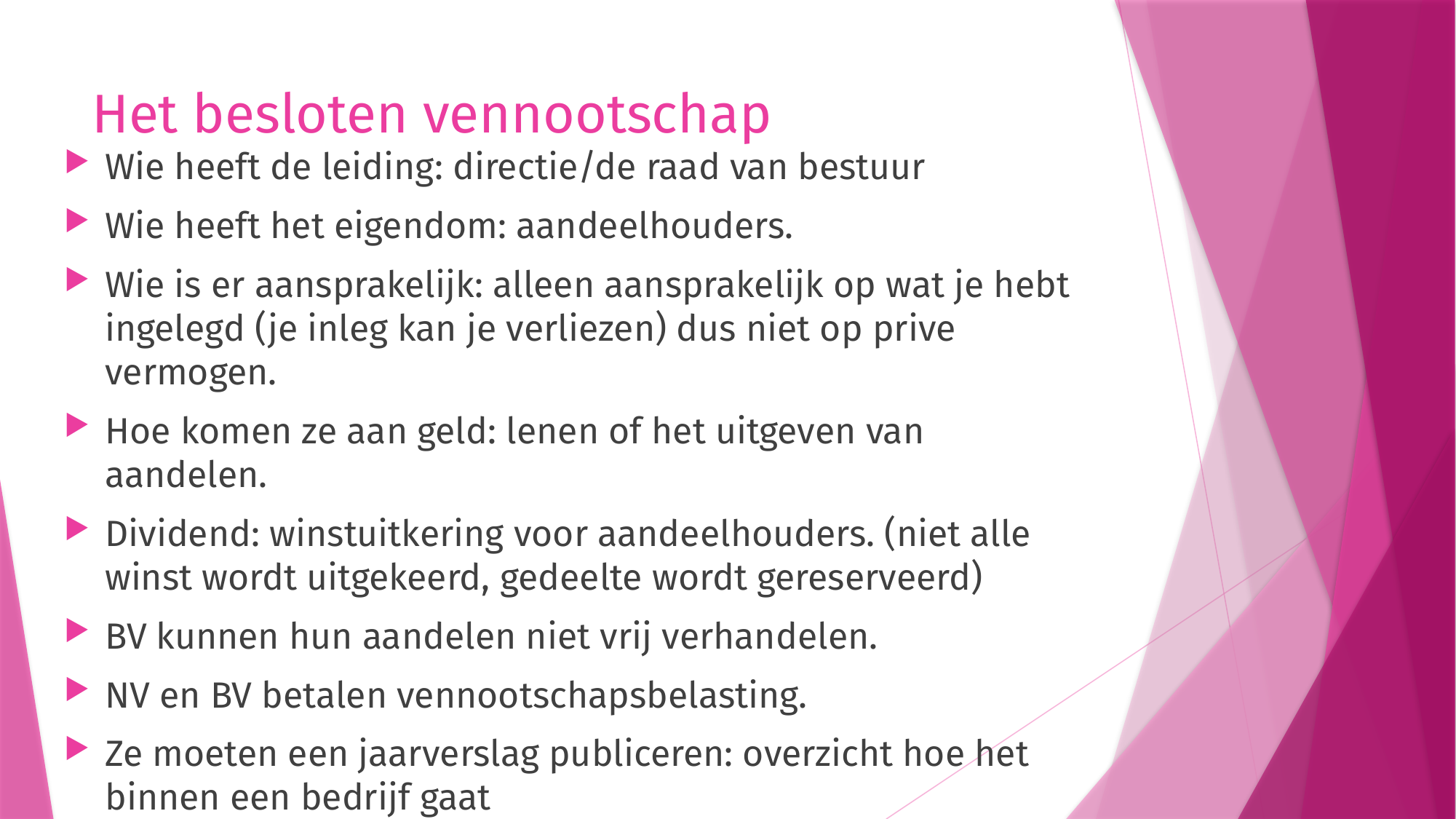

# Het besloten vennootschap
Wie heeft de leiding: directie/de raad van bestuur
Wie heeft het eigendom: aandeelhouders.
Wie is er aansprakelijk: alleen aansprakelijk op wat je hebt ingelegd (je inleg kan je verliezen) dus niet op prive vermogen.
Hoe komen ze aan geld: lenen of het uitgeven van aandelen.
Dividend: winstuitkering voor aandeelhouders. (niet alle winst wordt uitgekeerd, gedeelte wordt gereserveerd)
BV kunnen hun aandelen niet vrij verhandelen.
NV en BV betalen vennootschapsbelasting.
Ze moeten een jaarverslag publiceren: overzicht hoe het binnen een bedrijf gaat